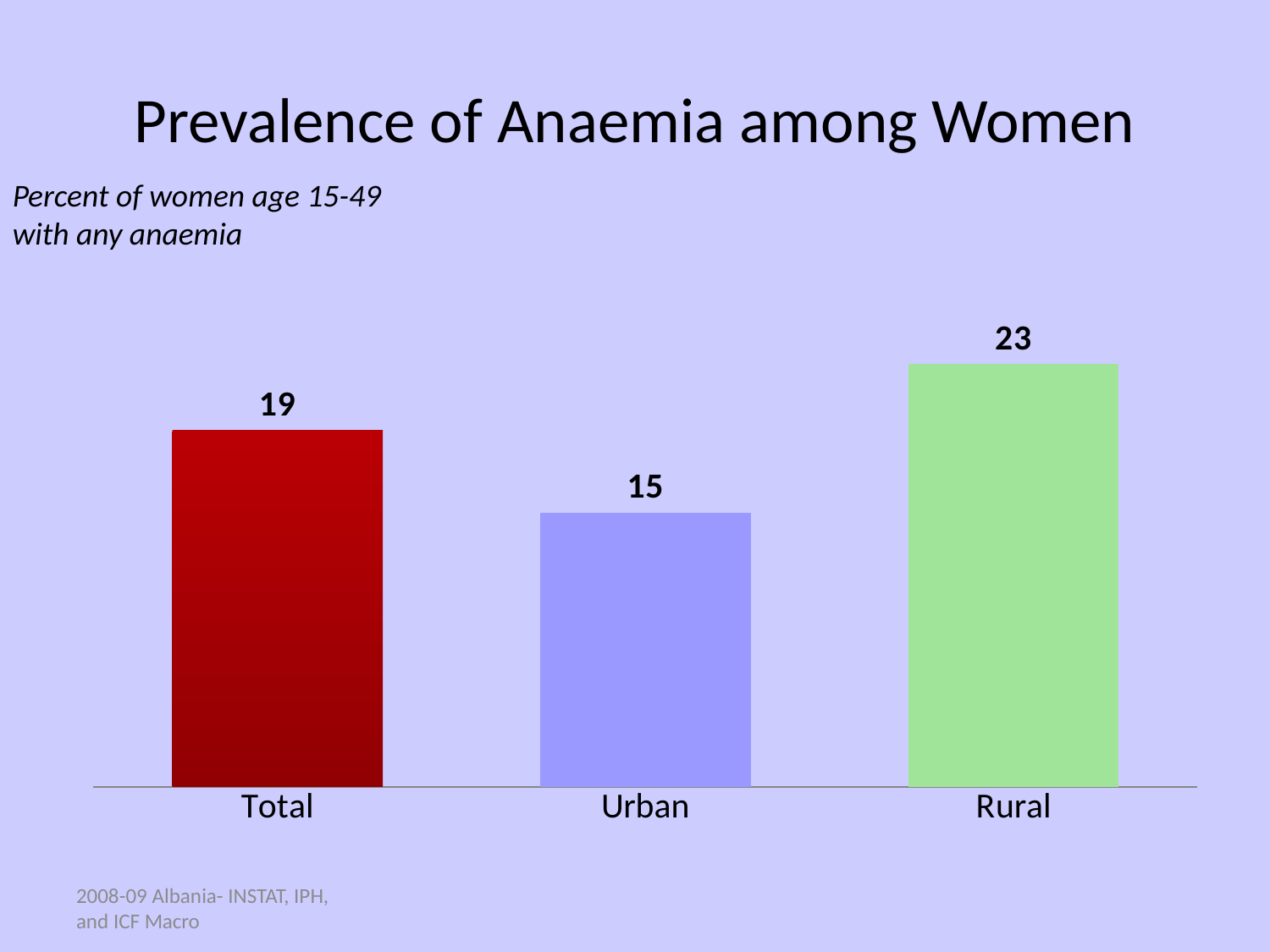

# Prevalence of Anaemia among Women
Percent of women age 15-49 with any anaemia

### Chart

| Category | Series 1 |
|---|---|
| Total | 19.0 |
| Urban | 14.6 |
| Rural | 22.5 |
2008-09 Albania- INSTAT, IPH, and ICF Macro